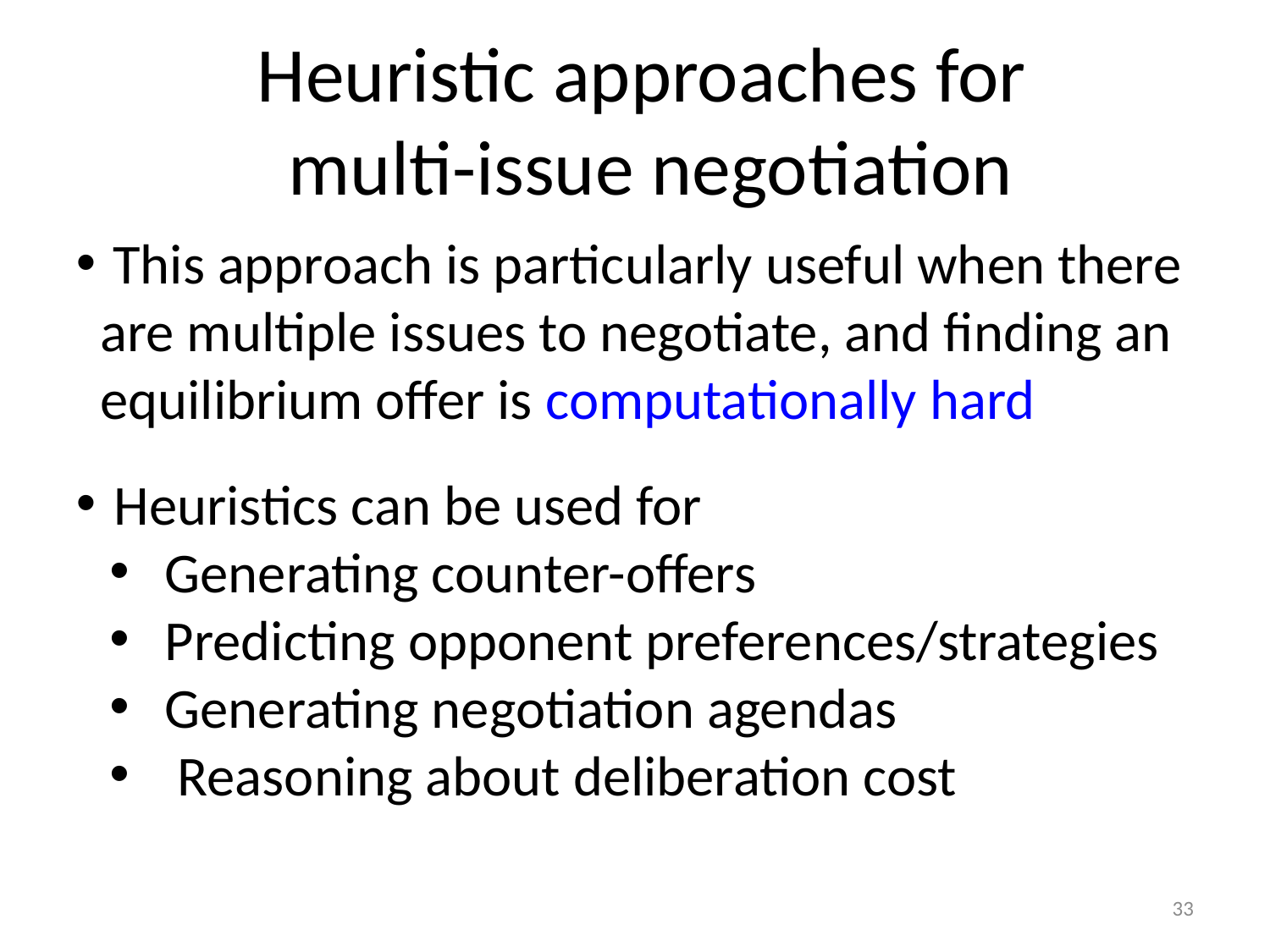

Heuristic approaches for
multi-issue negotiation
 This approach is particularly useful when there are multiple issues to negotiate, and finding an equilibrium offer is computationally hard

Heuristics can be used for
  Generating counter-offers
  Predicting opponent preferences/strategies
  Generating negotiation agendas
   Reasoning about deliberation cost

33